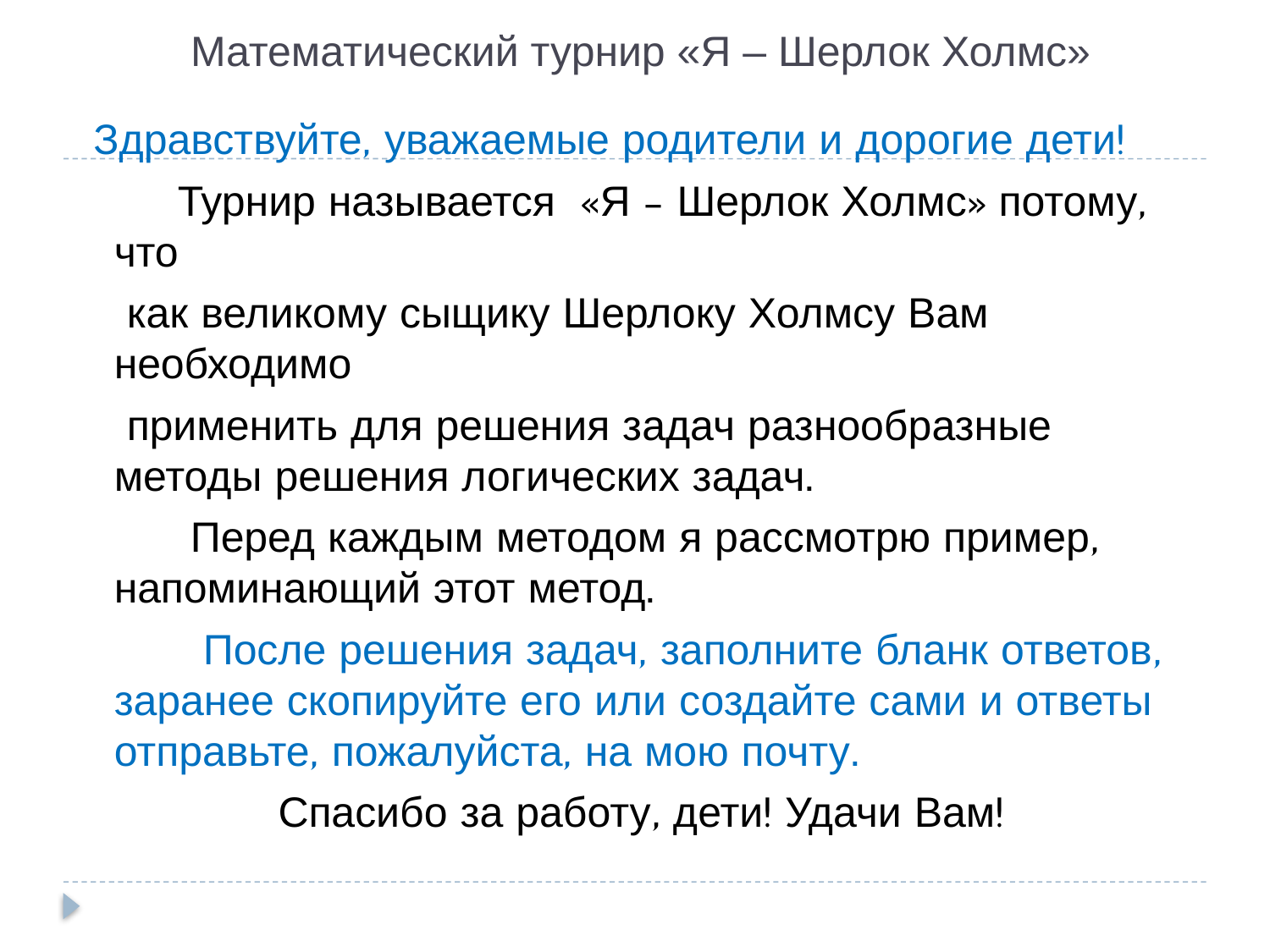

# Математический турнир «Я – Шерлок Холмс»
Здравствуйте, уважаемые родители и дорогие дети!
        Турнир называется  «Я – Шерлок Холмс» потому, что
    как великому сыщику Шерлоку Холмсу Вам необходимо
    применить для решения задач разнообразные методы решения логических задач.
         Перед каждым методом я рассмотрю пример,     напоминающий этот метод.
          После решения задач, заполните бланк ответов, заранее скопируйте его или создайте сами и ответы отправьте, пожалуйста, на мою почту.
 Спасибо за работу, дети! Удачи Вам!